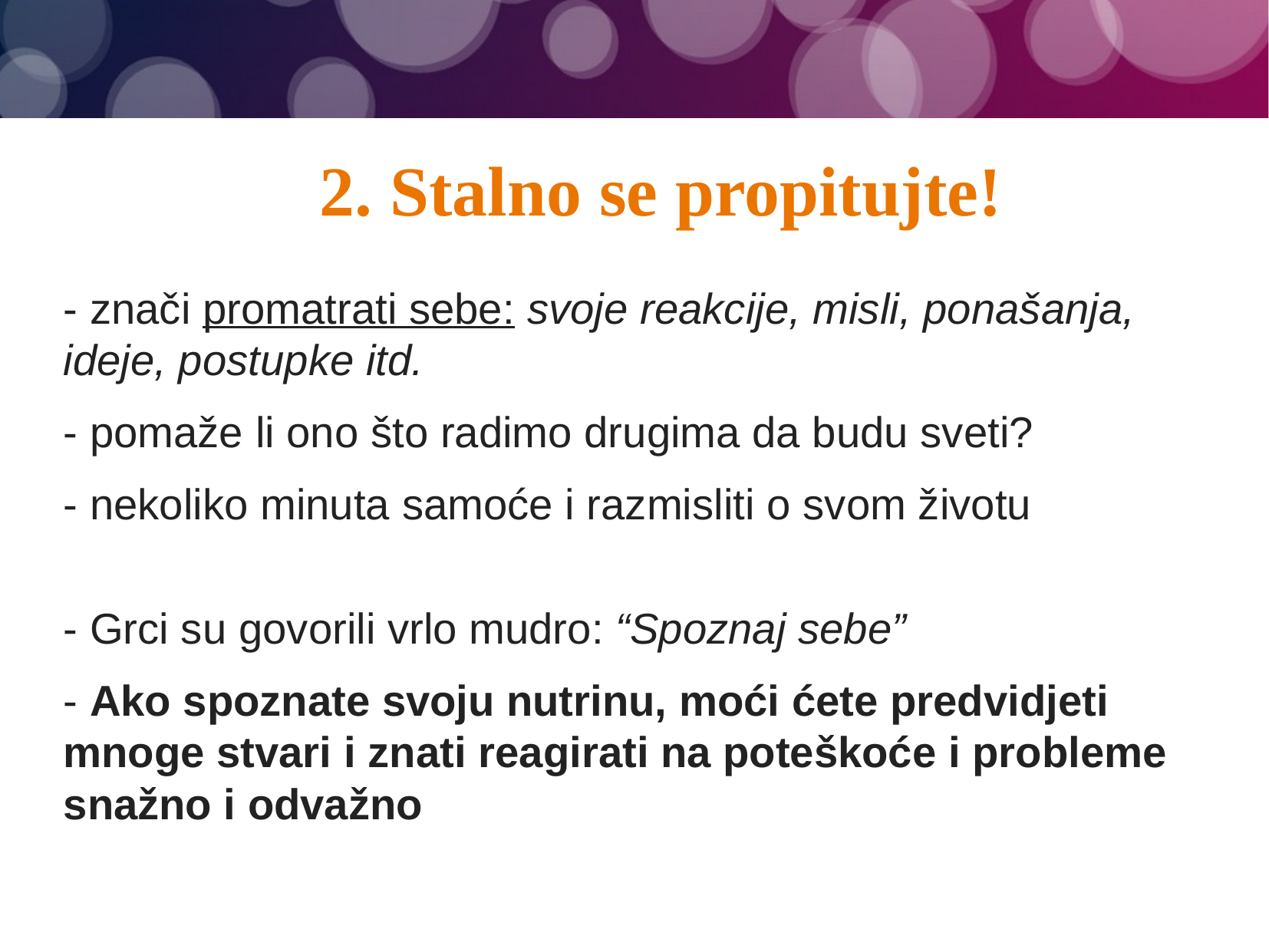

# 2. Stalno se propitujte!
- znači promatrati sebe: svoje reakcije, misli, ponašanja, ideje, postupke itd.
- pomaže li ono što radimo drugima da budu sveti?
- nekoliko minuta samoće i razmisliti o svom životu
- Grci su govorili vrlo mudro: “Spoznaj sebe”
- Ako spoznate svoju nutrinu, moći ćete predvidjeti mnoge stvari i znati reagirati na poteškoće i probleme snažno i odvažno